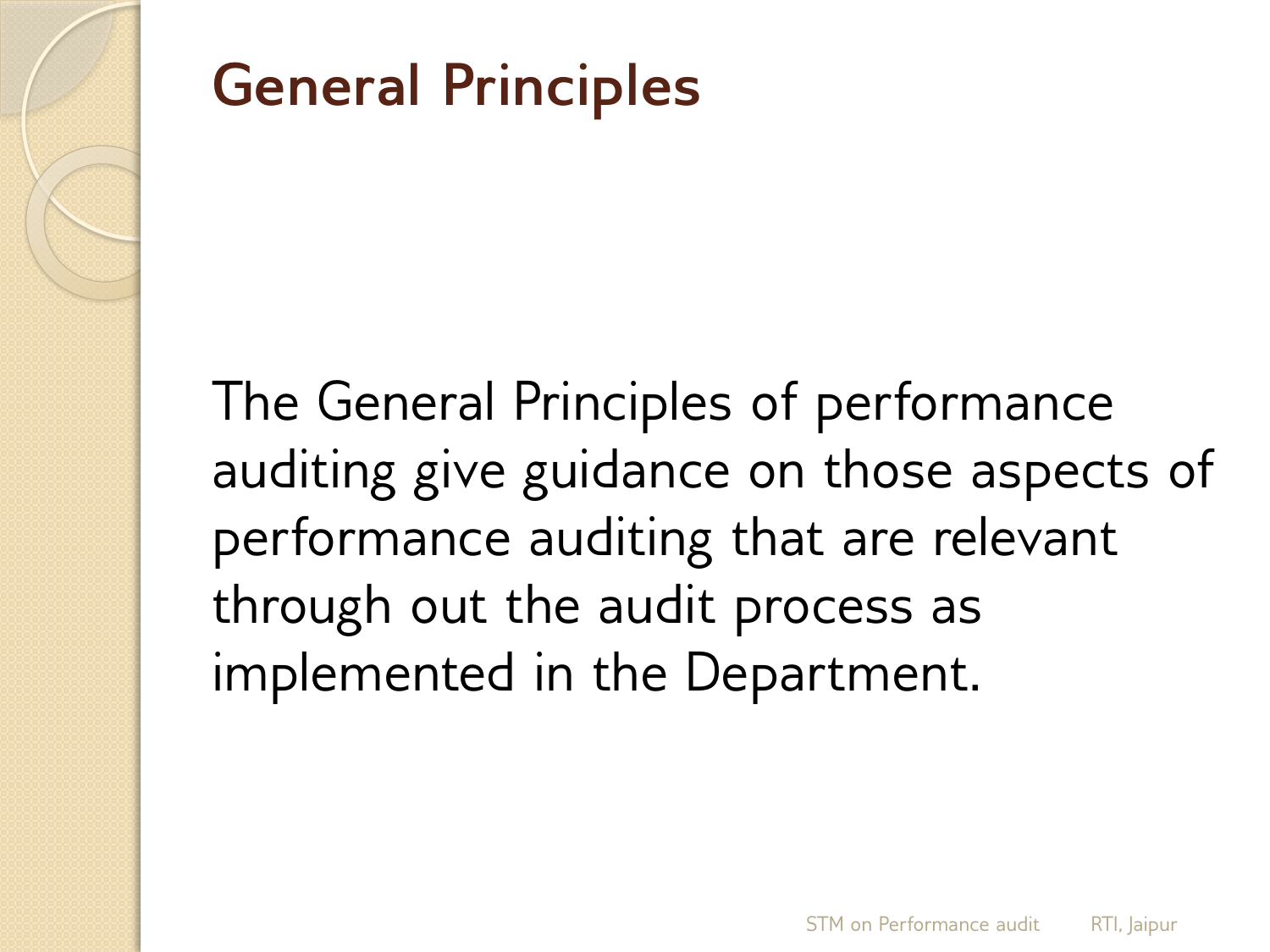

# General Principles

The General Principles of performance auditing give guidance on those aspects of performance auditing that are relevant through out the audit process as implemented in the Department.

STM on Performance audit        RTI, Jaipur